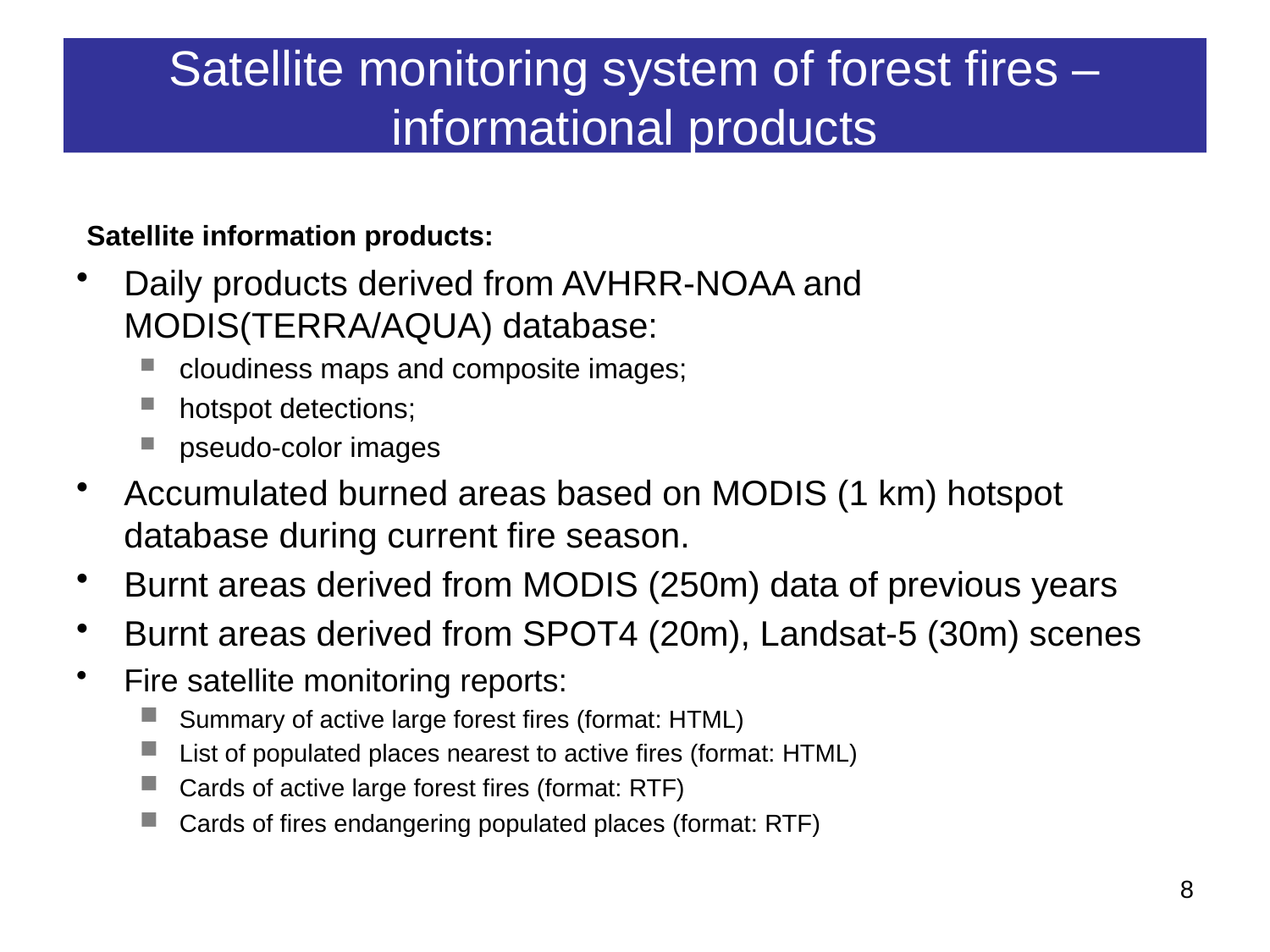

# Satellite monitoring system of forest fires – informational products
Satellite information products:
Daily products derived from AVHRR-NOAA and MODIS(TERRA/AQUA) database:
cloudiness maps and composite images;
hotspot detections;
pseudo-color images
Accumulated burned areas based on MODIS (1 km) hotspot database during current fire season.
Burnt areas derived from MODIS (250m) data of previous years
Burnt areas derived from SPOT4 (20m), Landsat-5 (30m) scenes
Fire satellite monitoring reports:
Summary of active large forest fires (format: HTML)
List of populated places nearest to active fires (format: HTML)
Cards of active large forest fires (format: RTF)
Cards of fires endangering populated places (format: RTF)
8